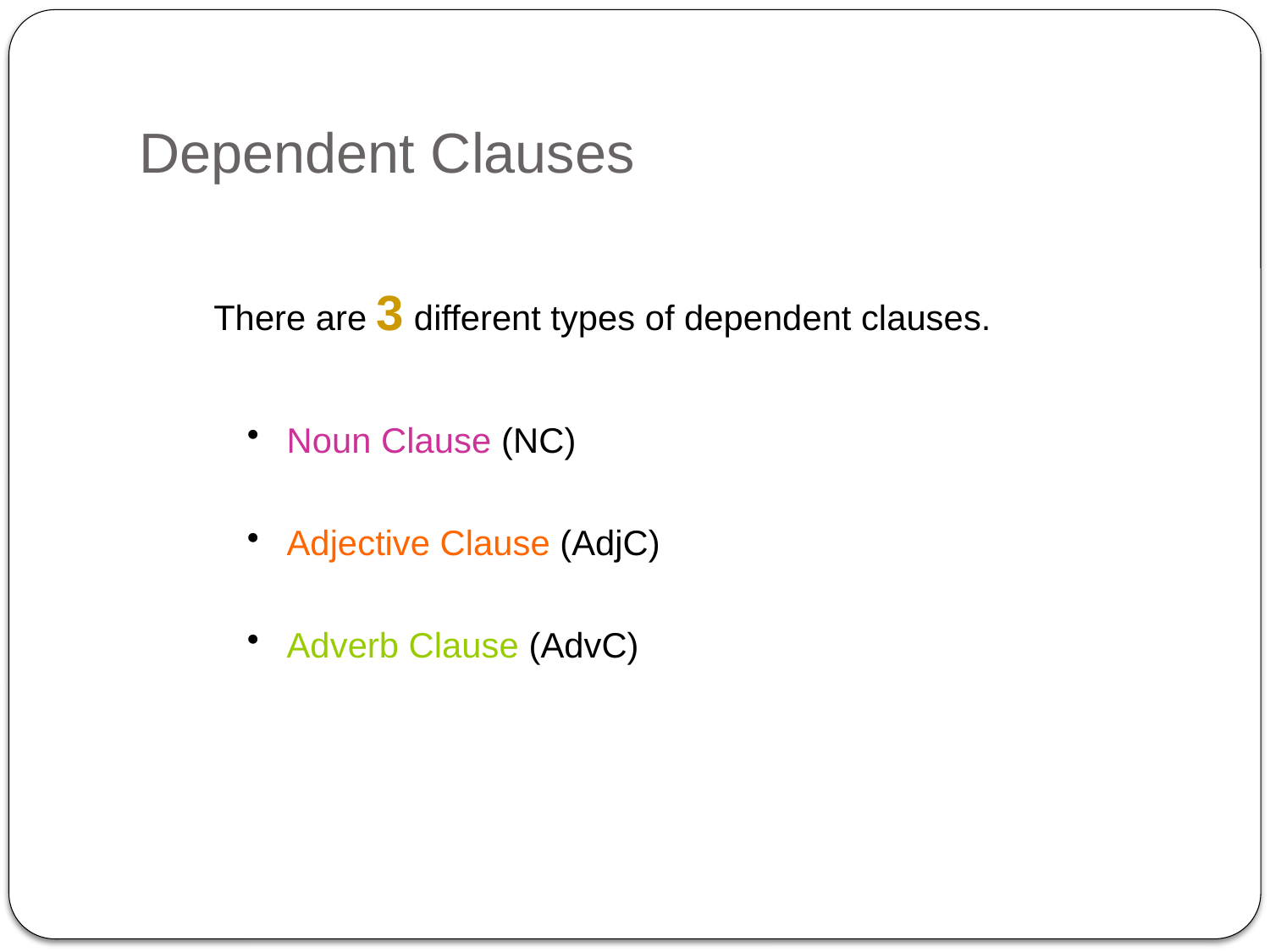

# Dependent Clauses
There are 3 different types of dependent clauses.

 Noun Clause (NC)
 Adjective Clause (AdjC)
 Adverb Clause (AdvC)